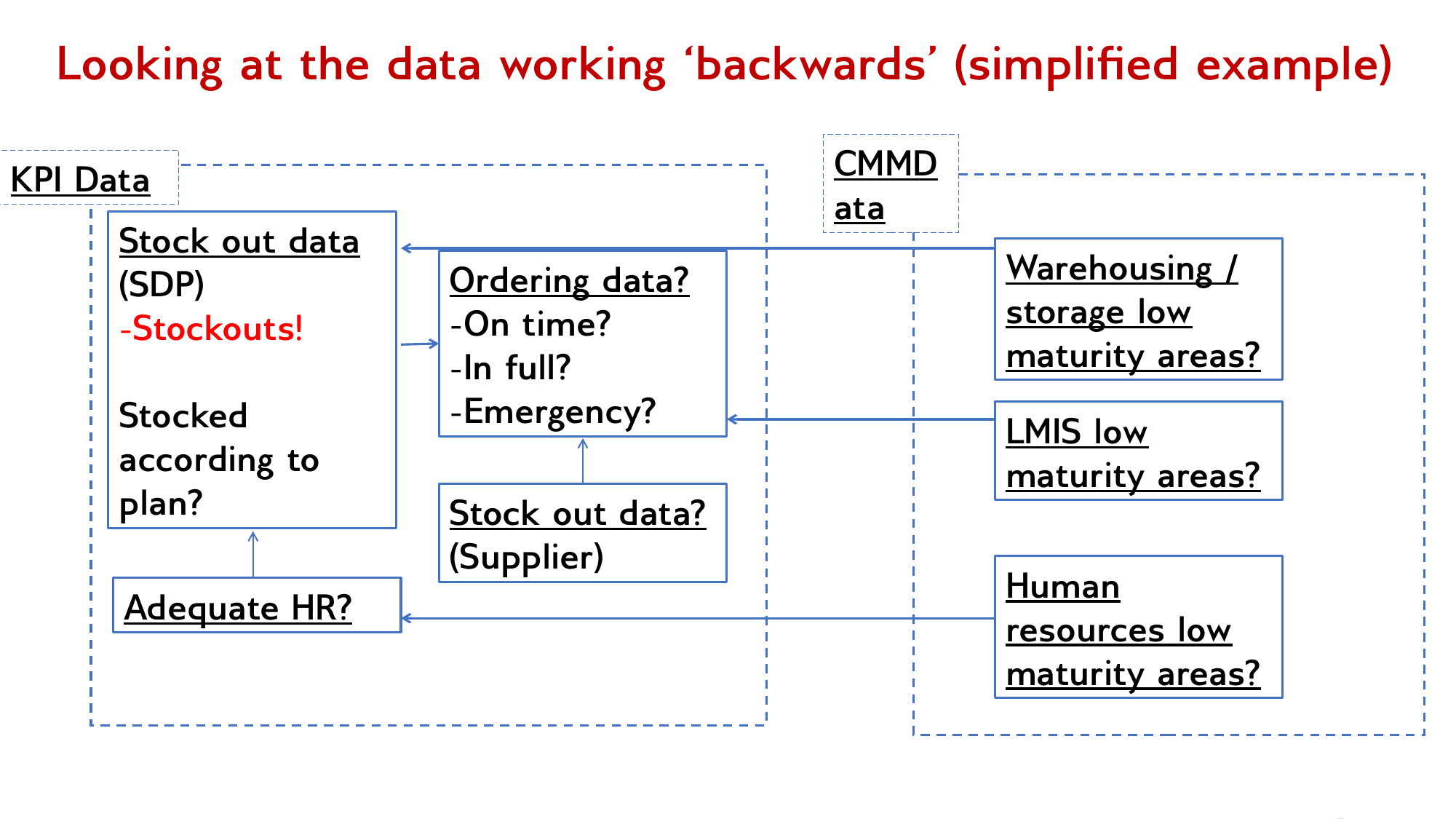

# Looking at the data working ‘backwards’ (simplified example)
CMMData
KPI Data

Stock out data (SDP)
-Stockouts!

Stocked according to plan?
Warehousing / storage low maturity areas?
Ordering data?
-On time?
-In full?
-Emergency?
LMIS low maturity areas?
Stock out data? (Supplier)
Human resources low maturity areas?
Adequate HR?
7